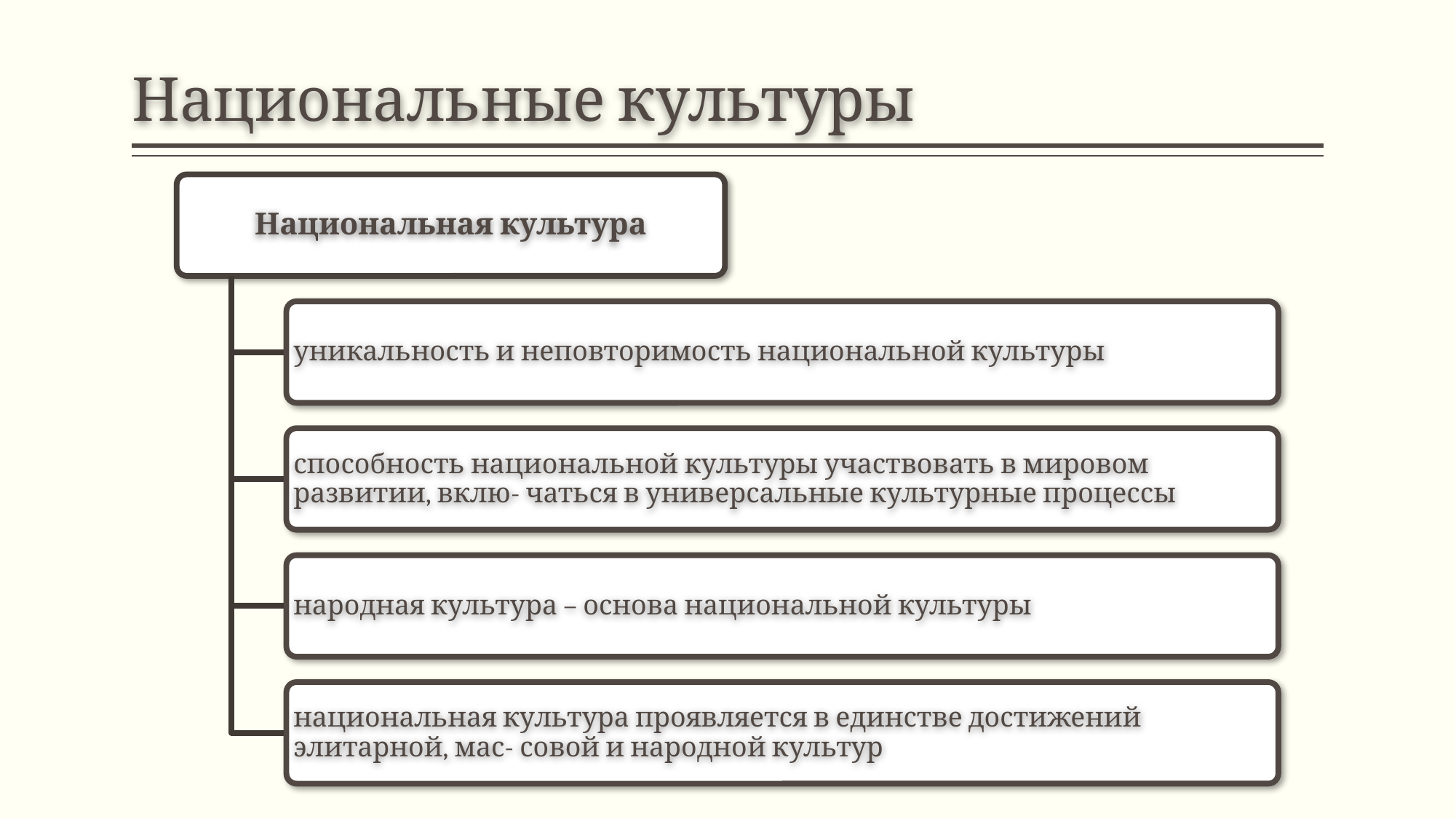

# Национальные культуры

Национальная культура

уникальность и неповторимость национальной культуры

способность национальной культуры участвовать в мировом развитии, вклю- чаться в универсальные культурные процессы

народная культура – основа национальной культуры

национальная культура проявляется в единстве достижений элитарной, мас- совой и народной культур